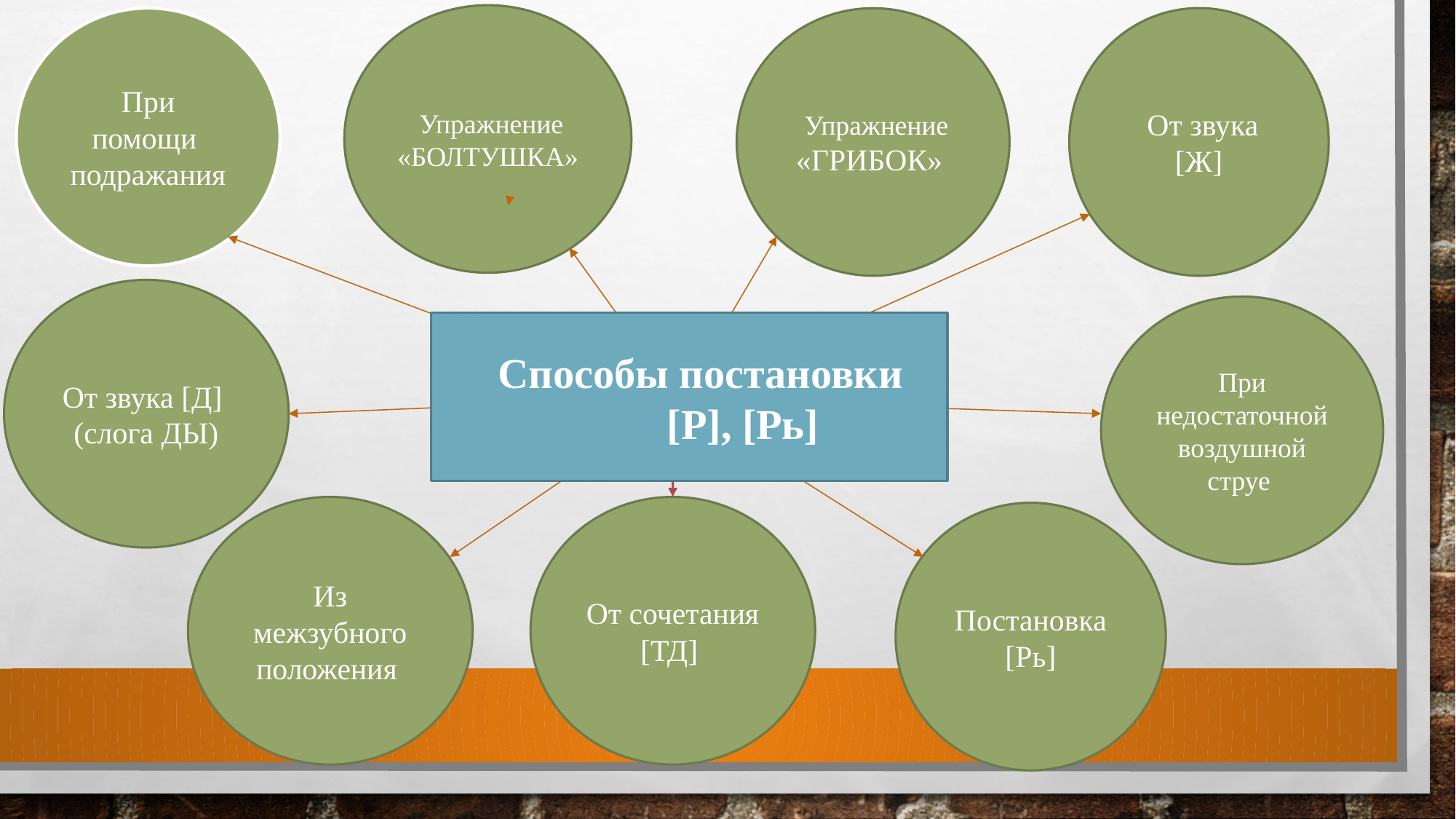

Упражнение «БОЛТУШКА»
При помощи  подражания
 От звука [Ж]
 Упражнение «ГРИБОК»
От звука [Д]  (слога ДЫ)
При недостаточной воздушной струе

Способы постановки         [Р], [Рь]

Из межзубного положения
От сочетания [ТД]
Постановка [Рь]